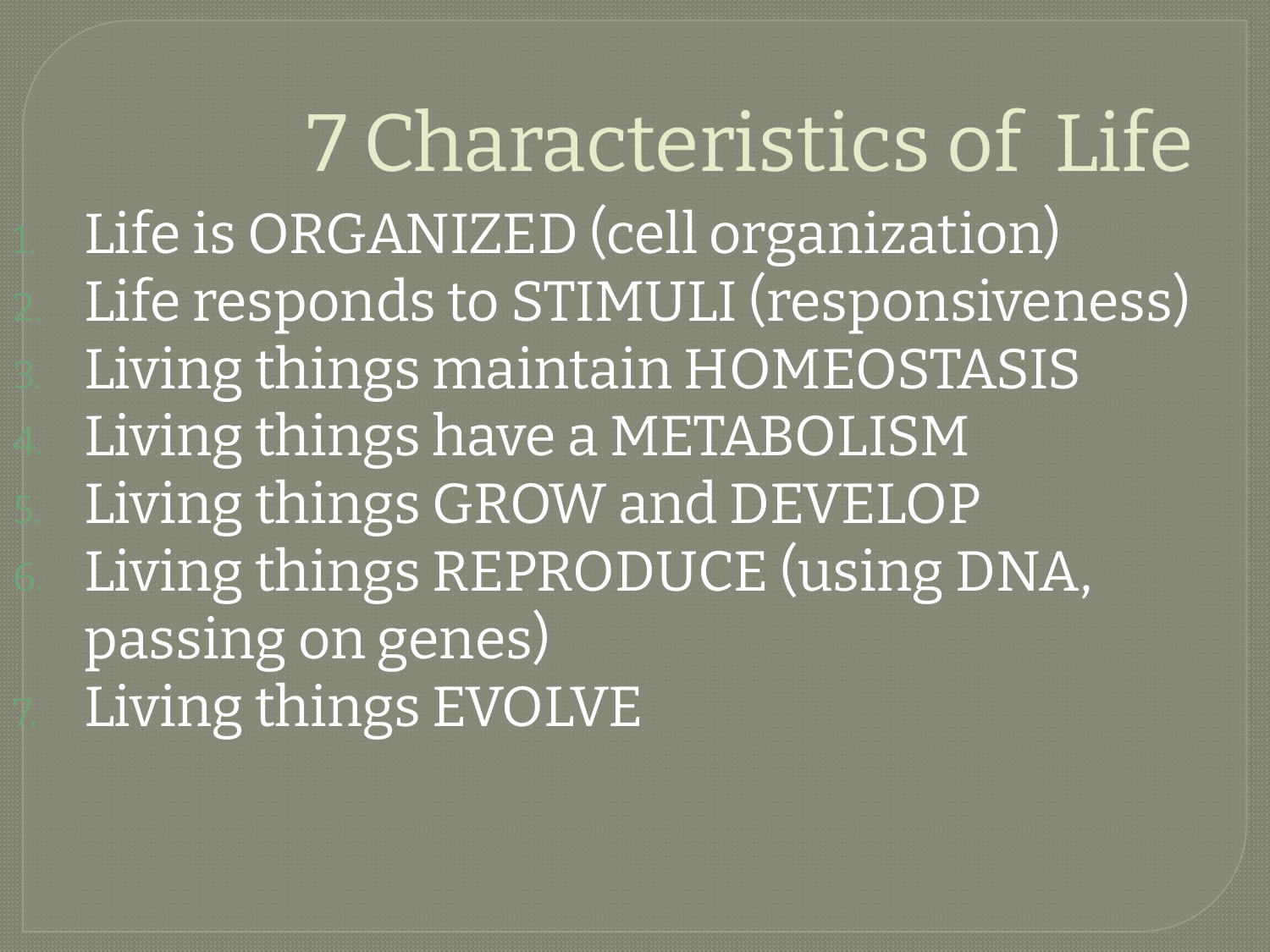

# 7 Characteristics of  Life
Life is ORGANIZED (cell organization)
Life responds to STIMULI (responsiveness)
Living things maintain HOMEOSTASIS
Living things have a METABOLISM
Living things GROW and DEVELOP
Living things REPRODUCE (using DNA, passing on genes)
Living things EVOLVE